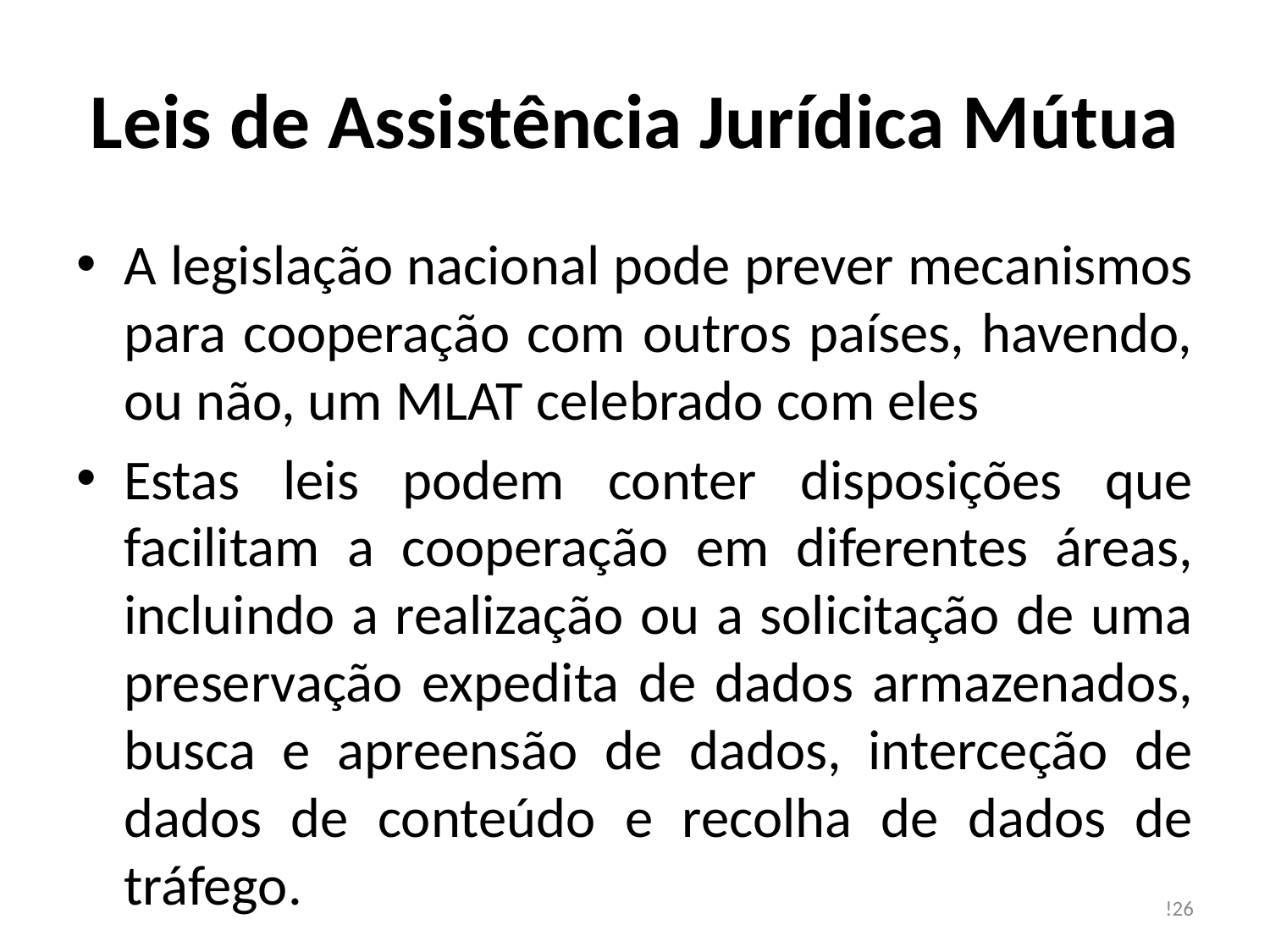

# Leis de Assistência Jurídica Mútua
A legislação nacional pode prever mecanismos para cooperação com outros países, havendo, ou não, um MLAT celebrado com eles
Estas leis podem conter disposições que facilitam a cooperação em diferentes áreas, incluindo a realização ou a solicitação de uma preservação expedita de dados armazenados, busca e apreensão de dados, interceção de dados de conteúdo e recolha de dados de tráfego.
!26